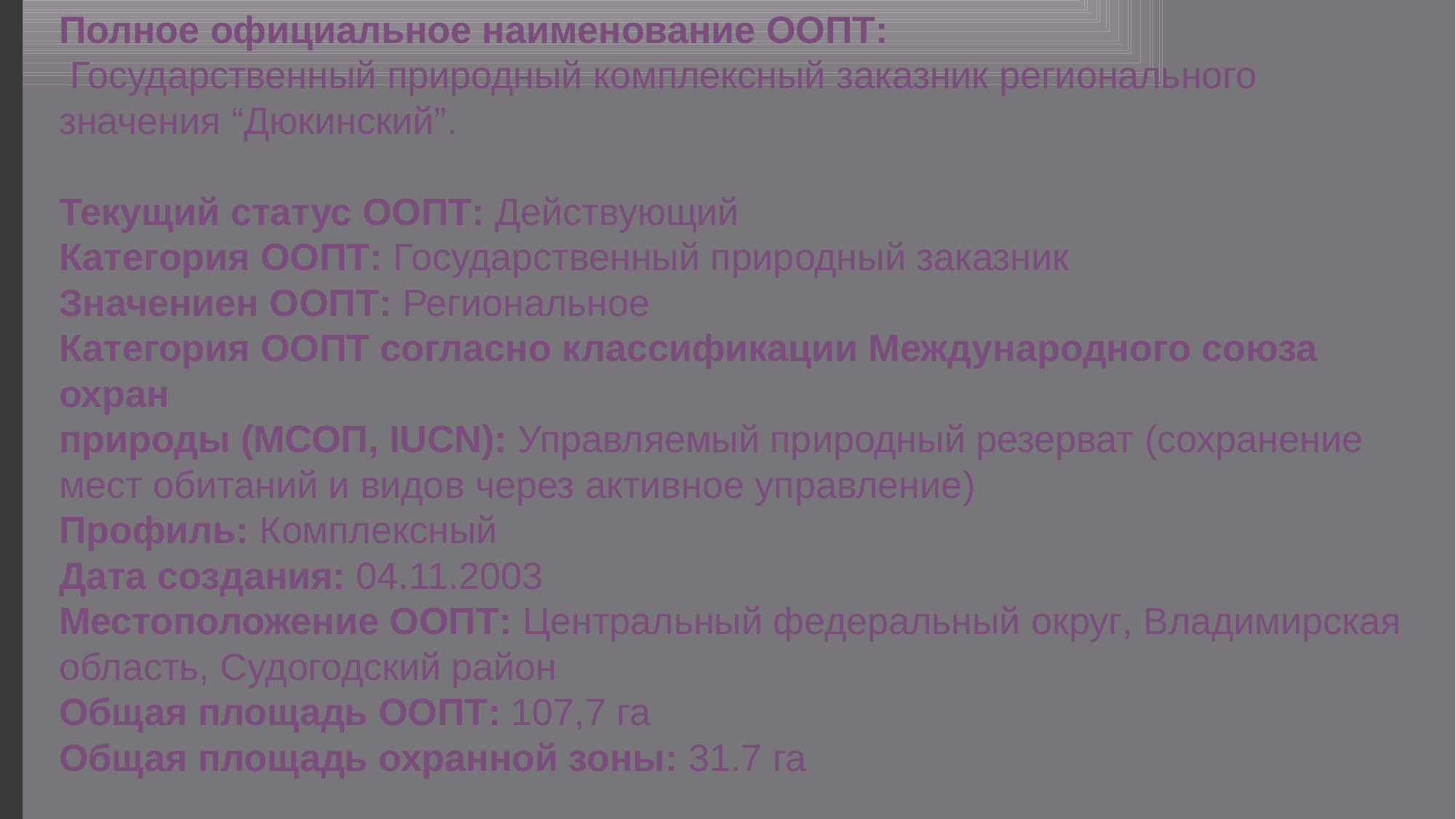

Полное официальное наименование ООПТ:
 Государственный природный комплексный заказник регионального значения “Дюкинский”.

Текущий статус ООПТ: Действующий
Категория ООПТ: Государственный природный заказник
Значениен ООПТ: Региональное
Категория ООПТ согласно классификации Международного союза охран
природы (МСОП, IUCN): Управляемый природный резерват (сохранение мест обитаний и видов через активное управление)
Профиль: Комплексный
Дата создания: 04.11.2003
Местоположение ООПТ: Центральный федеральный округ, Владимирская
область, Судогодский район
Общая площадь ООПТ: 107,7 га
Общая площадь охранной зоны: 31.7 га